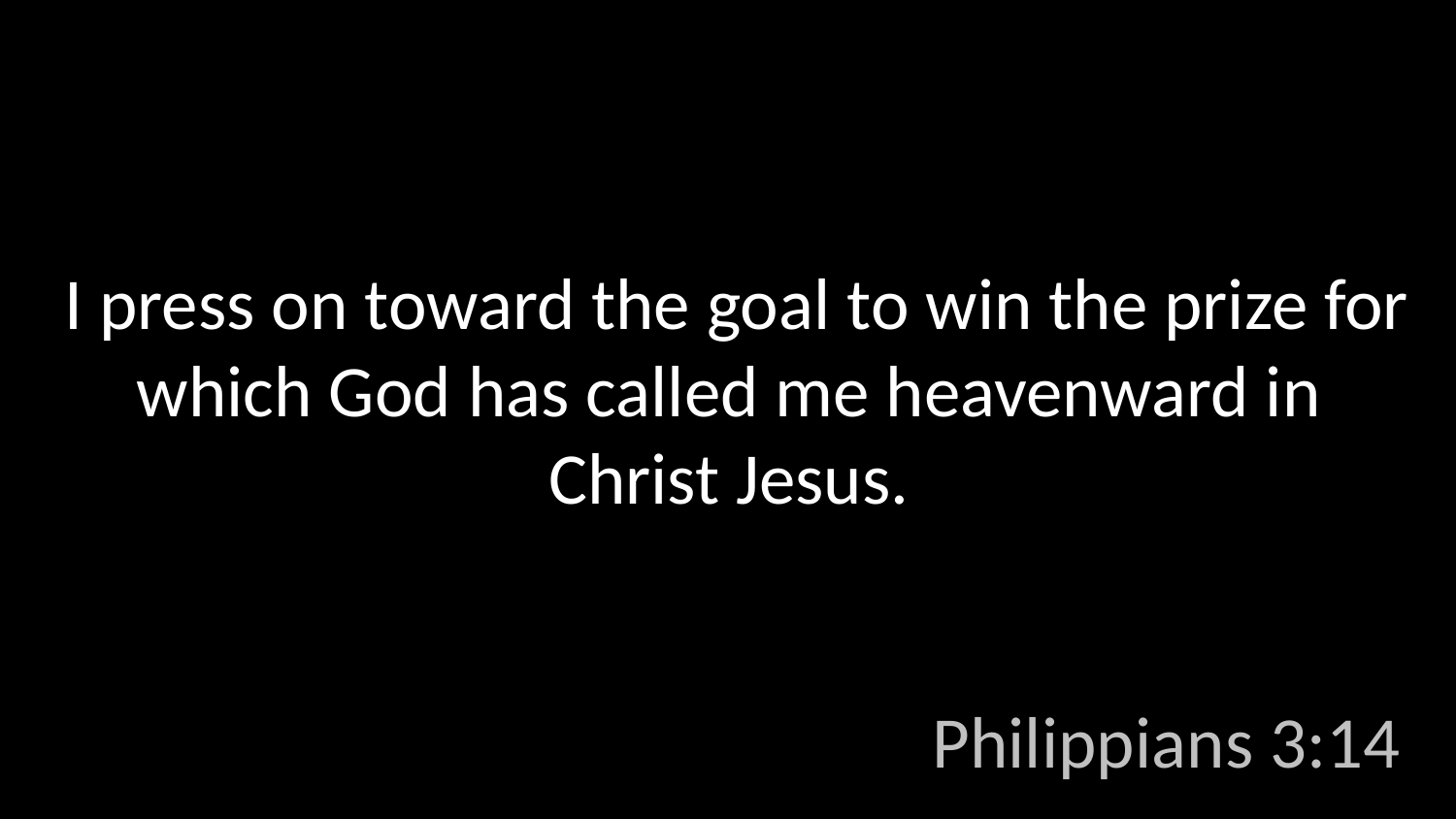

I press on toward the goal to win the prize for which God has called me heavenward in Christ Jesus.
Philippians 3:14